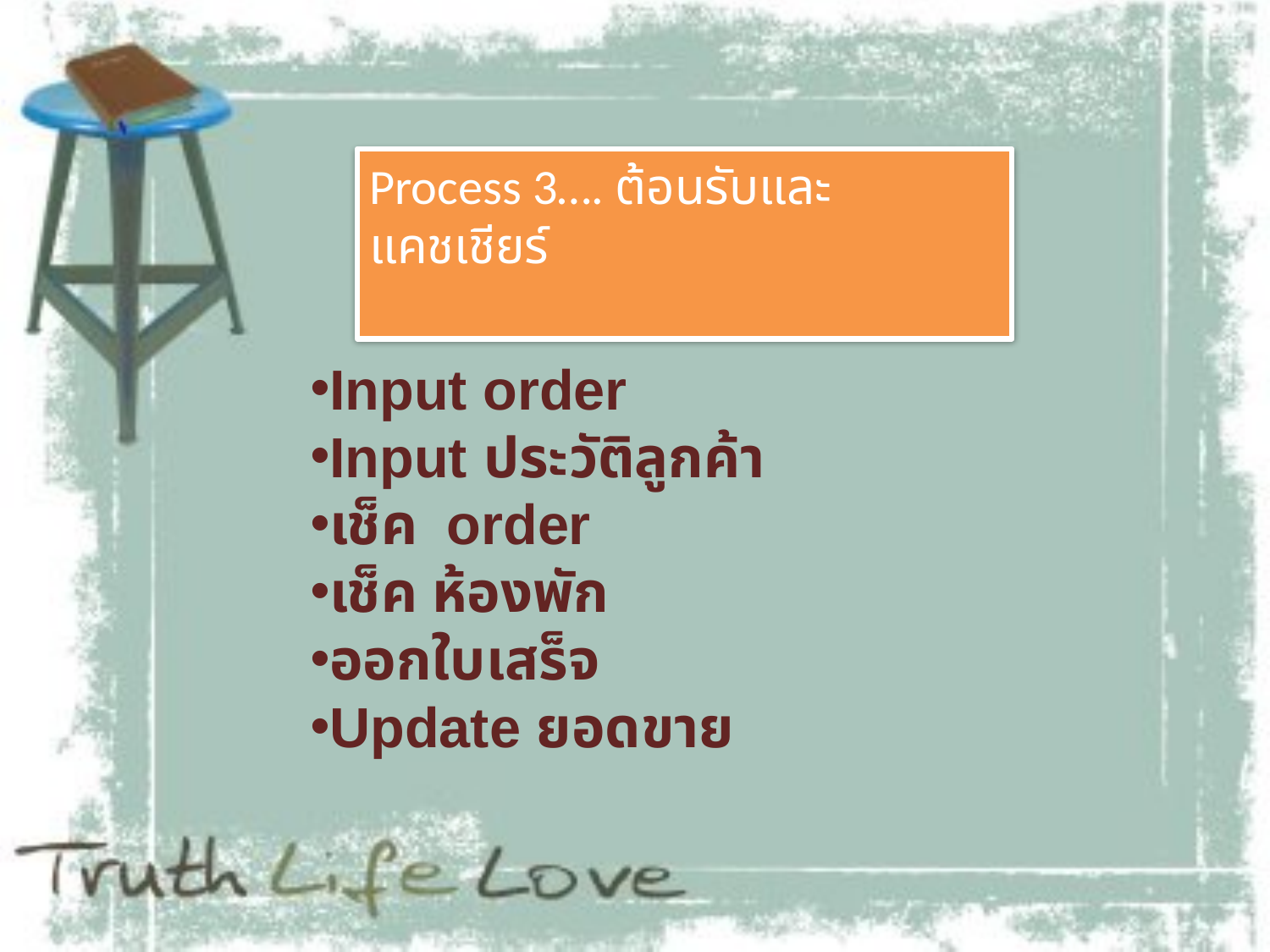

Process 3…. ต้อนรับและแคชเชียร์

Input order
Input ประวัติลูกค้า
เช็ค  order
เช็ค ห้องพัก
ออกใบเสร็จ
Update ยอดขาย